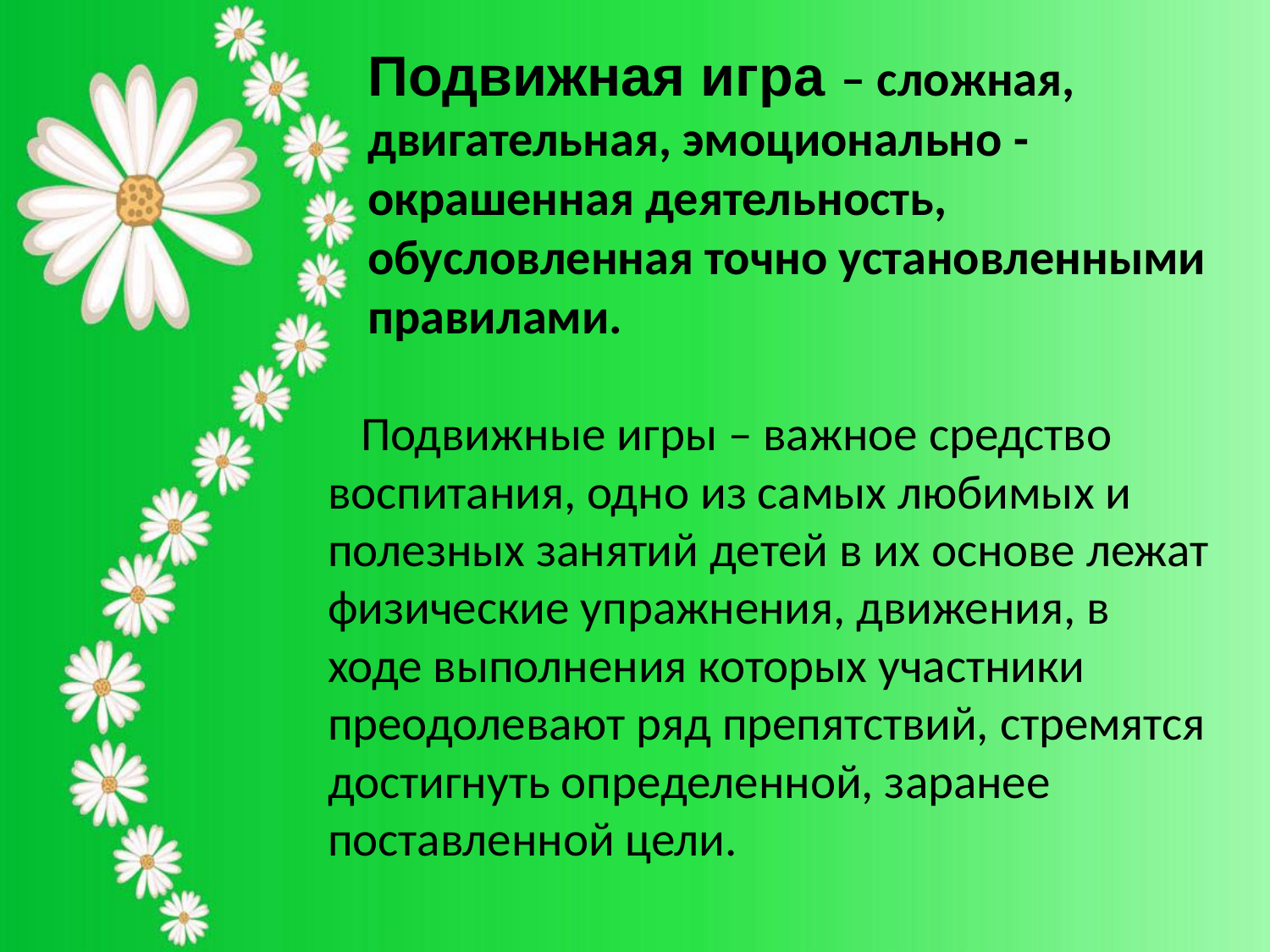

# Подвижная игра – сложная, двигательная, эмоционально - окрашенная деятельность, обусловленная точно установленными правилами.
   Подвижные игры – важное средство воспитания, одно из самых любимых и полезных занятий детей в их основе лежат физические упражнения, движения, в ходе выполнения которых участники преодолевают ряд препятствий, стремятся достигнуть определенной, заранее поставленной цели.